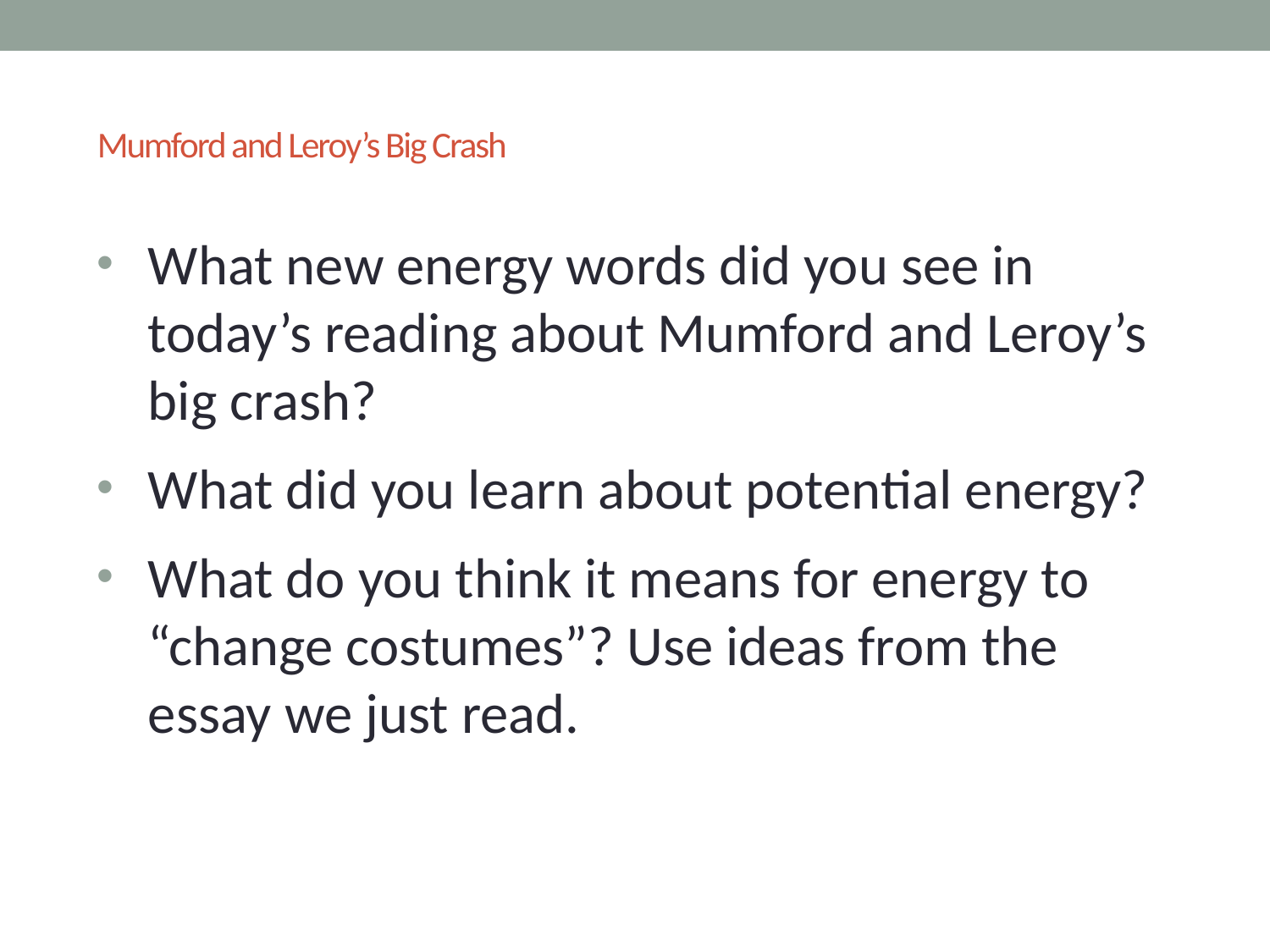

# Mumford and Leroy’s Big Crash
What new energy words did you see in today’s reading about Mumford and Leroy’s big crash?
What did you learn about potential energy?
What do you think it means for energy to “change costumes”? Use ideas from the essay we just read.